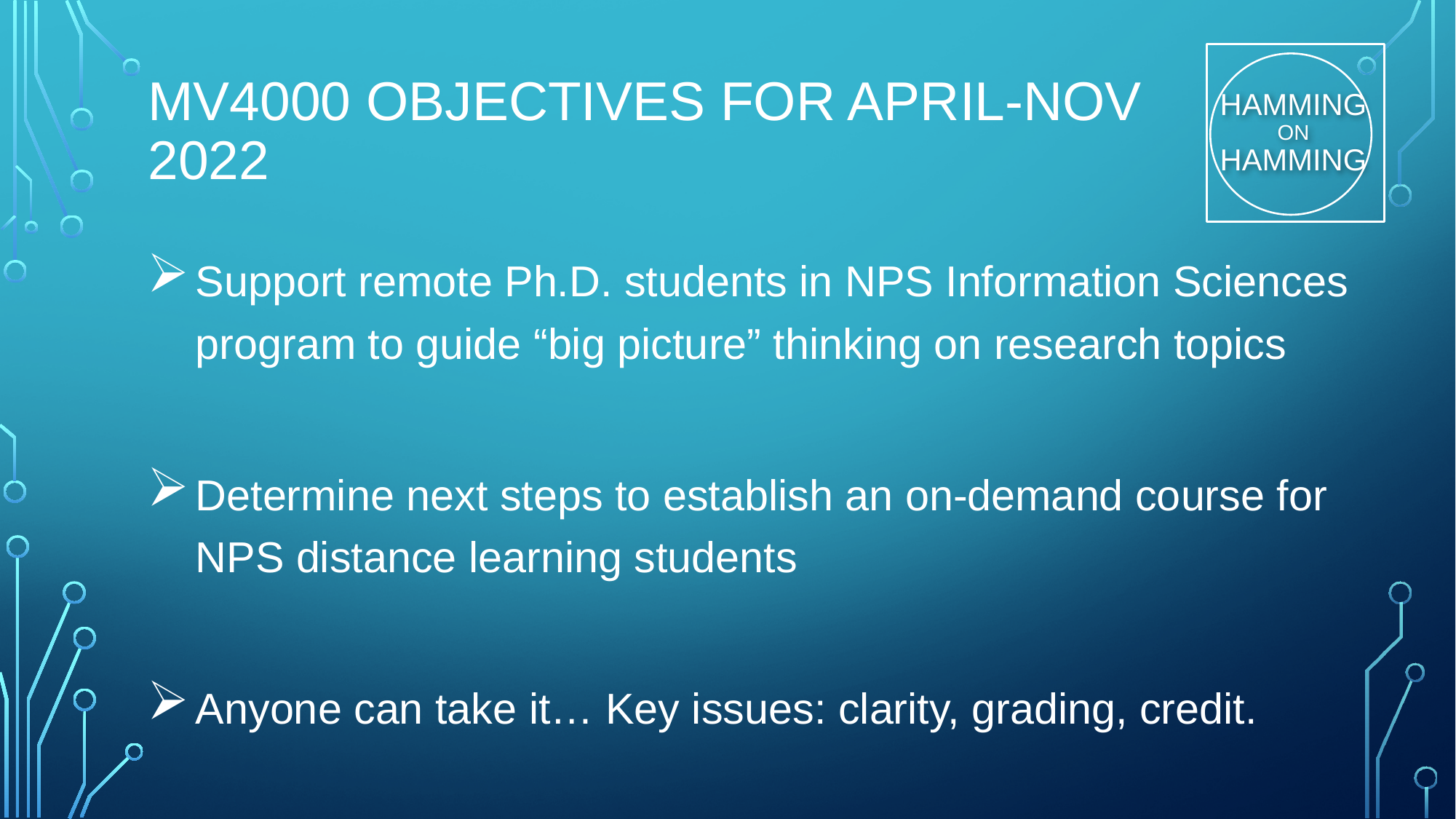

# MV4000 Objectives for April-nov 2022
Support remote Ph.D. students in NPS Information Sciences program to guide “big picture” thinking on research topics

Determine next steps to establish an on-demand course for NPS distance learning students

Anyone can take it… Key issues: clarity, grading, credit.